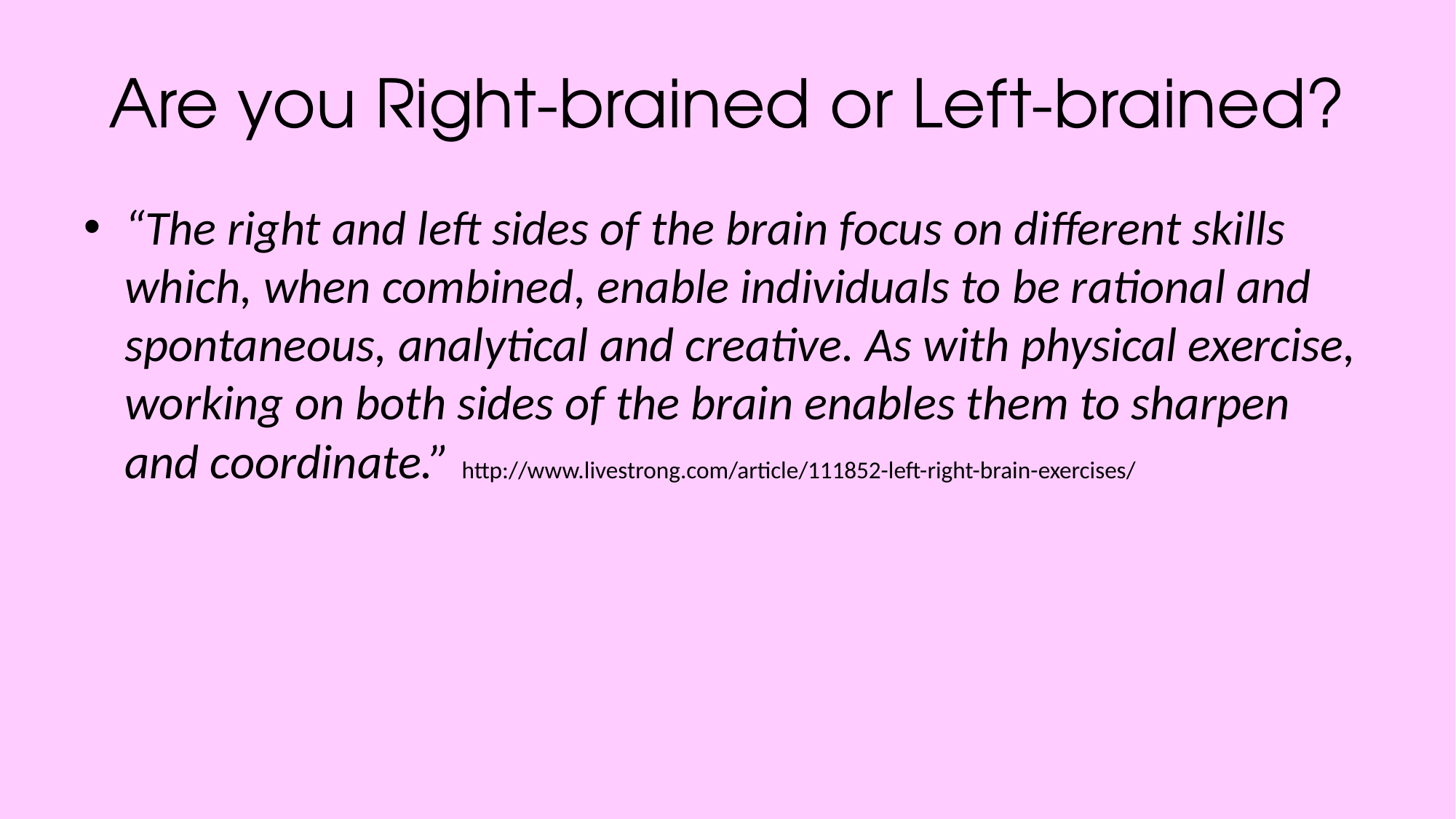

# Are you Right-brained or Left-brained?
“The right and left sides of the brain focus on different skills which, when combined, enable individuals to be rational and spontaneous, analytical and creative. As with physical exercise, working on both sides of the brain enables them to sharpen and coordinate.” http://www.livestrong.com/article/111852-left-right-brain-exercises/